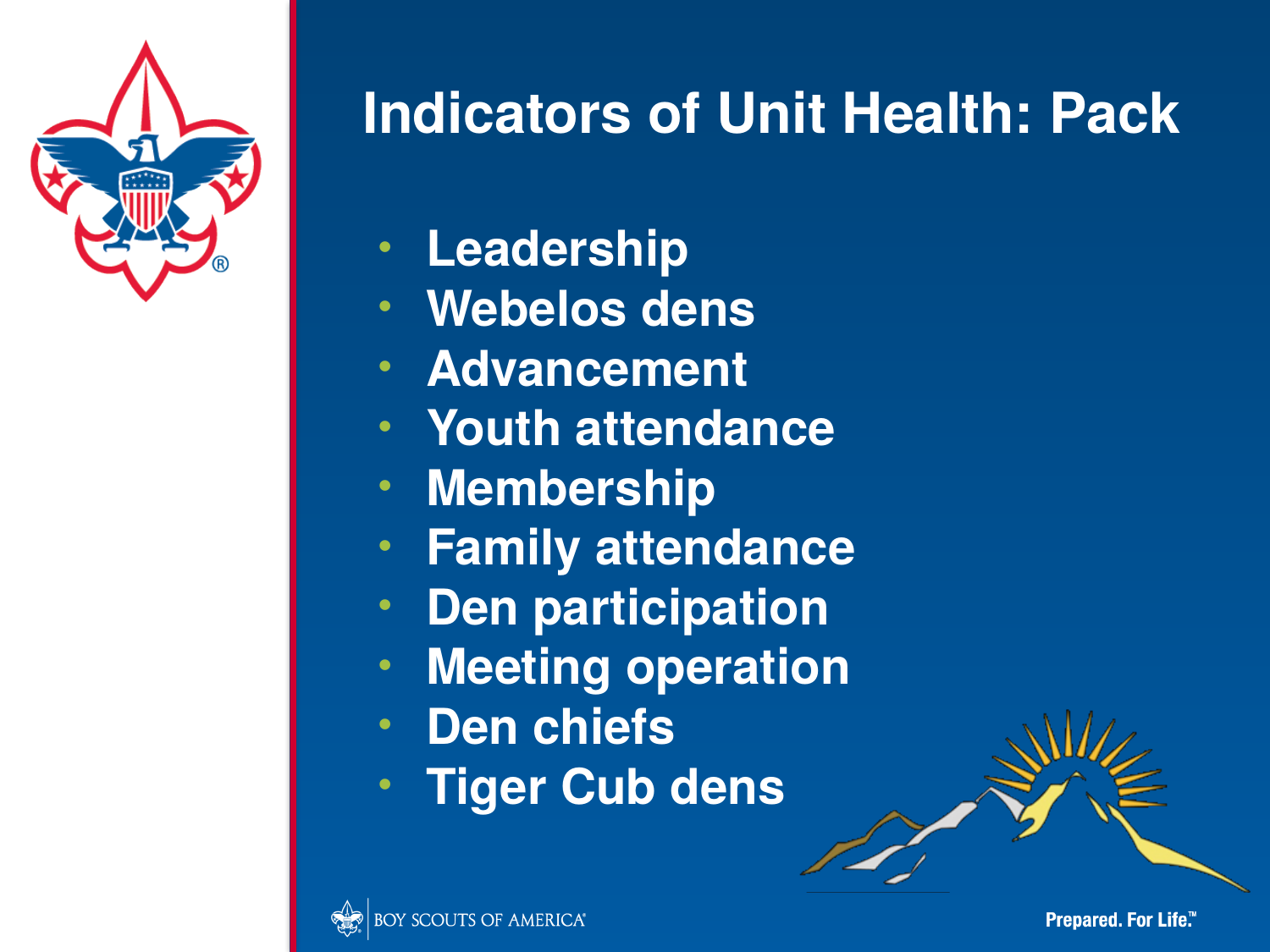

Indicators of Unit Health: Pack
Leadership
Webelos dens
Advancement
Youth attendance
Membership
Family attendance
Den participation
Meeting operation
Den chiefs
Tiger Cub dens